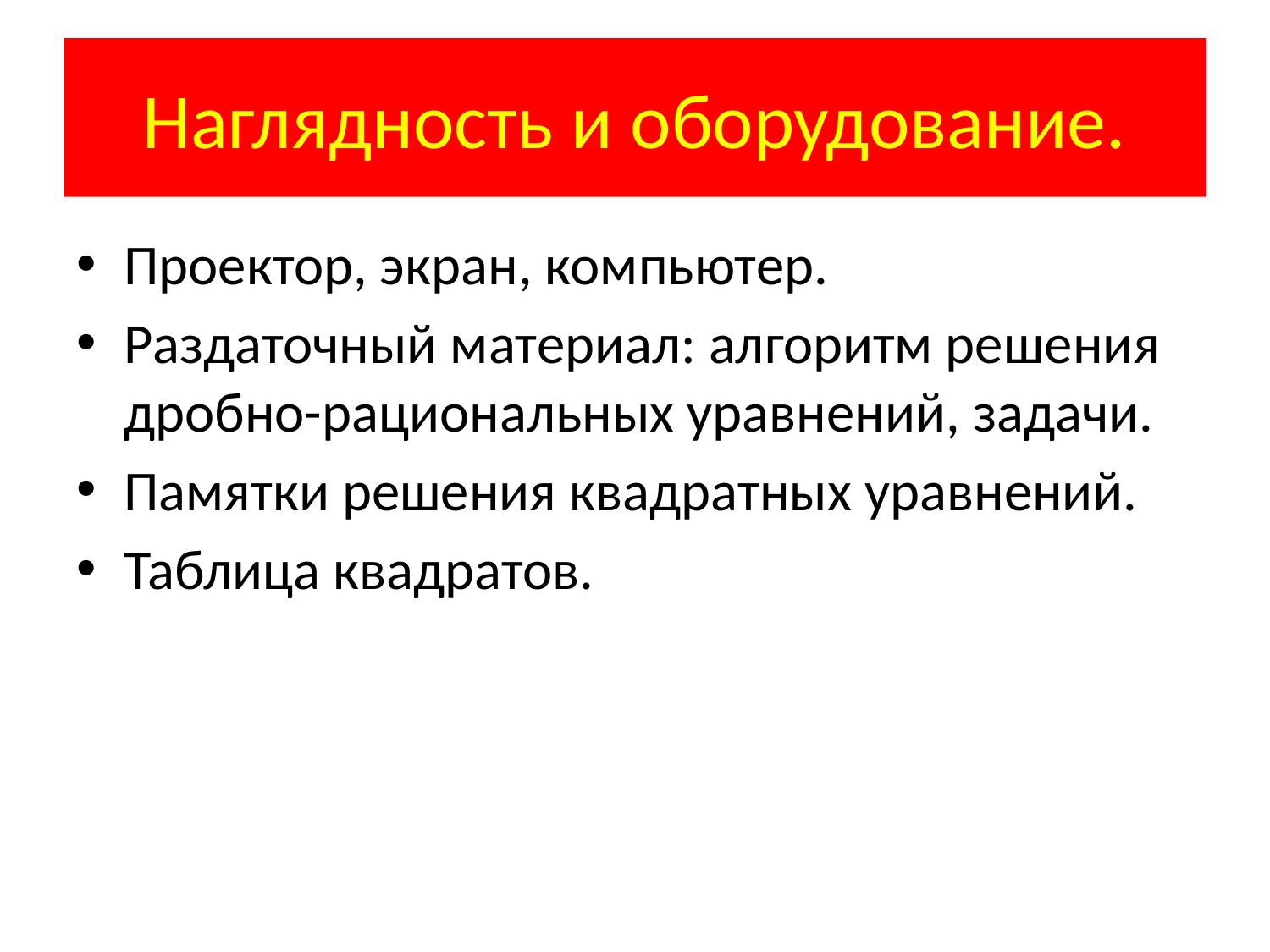

# Наглядность и оборудование.
Проектор, экран, компьютер.
Раздаточный материал: алгоритм решения дробно-рациональных уравнений, задачи.
Памятки решения квадратных уравнений.
Таблица квадратов.